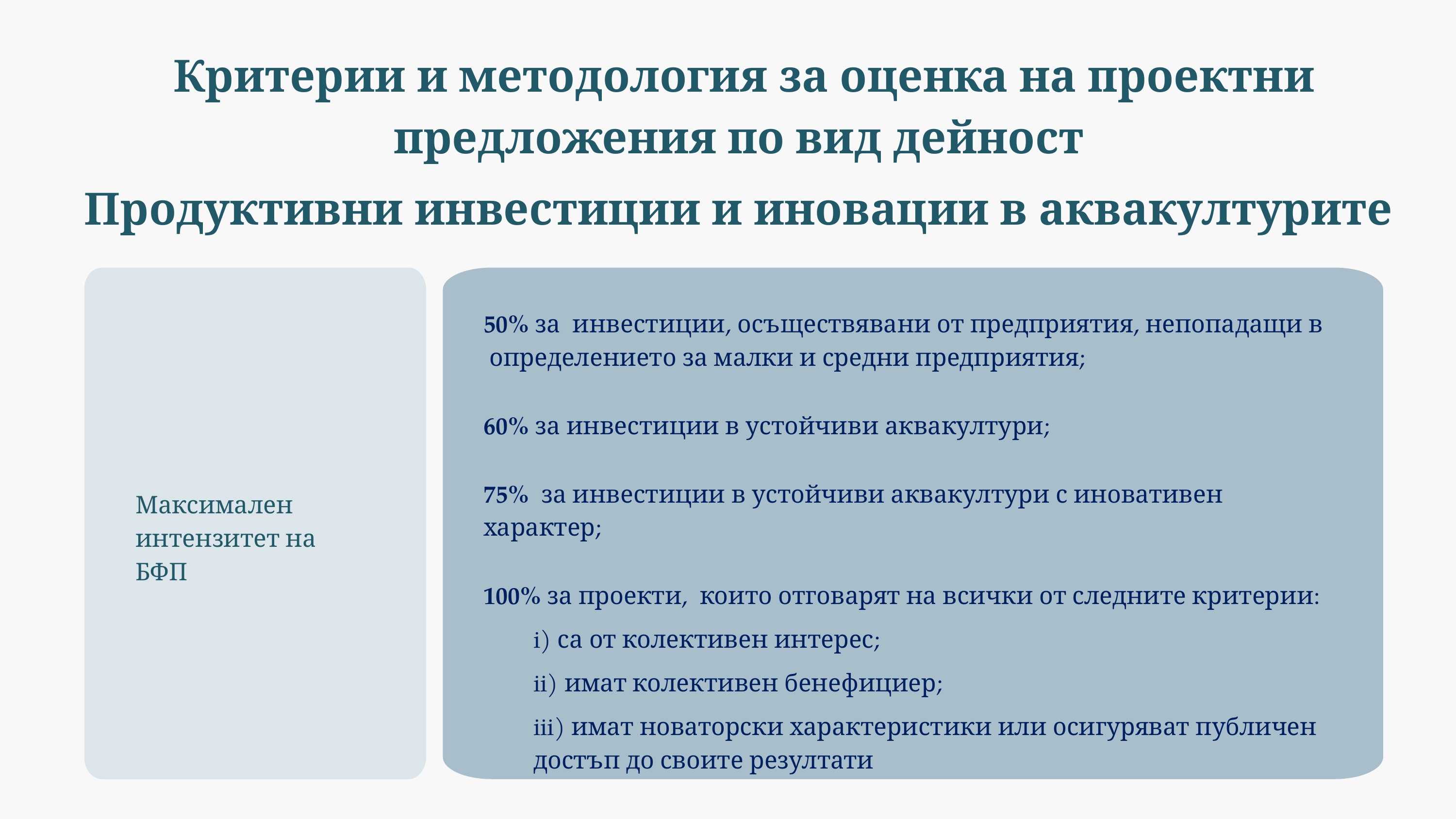

Критерии и методология за оценка на проектни предложения по вид дейност
Продуктивни инвестиции и иновации в аквакултурите

50% за  инвестиции, осъществявани от предприятия, непопадащи в     определението за малки и средни предприятия;

60% за инвестиции в устойчиви аквакултури;

75%  за инвестиции в устойчиви аквакултури с иновативен характер;

100% за проекти,  които отговарят на всички от следните критерии:
i) са от колективен интерес;
ii) имат колективен бенефициер;
iii) имат новаторски характеристики или осигуряват публичен достъп до своите резултати
Максимален интензитет на БФП